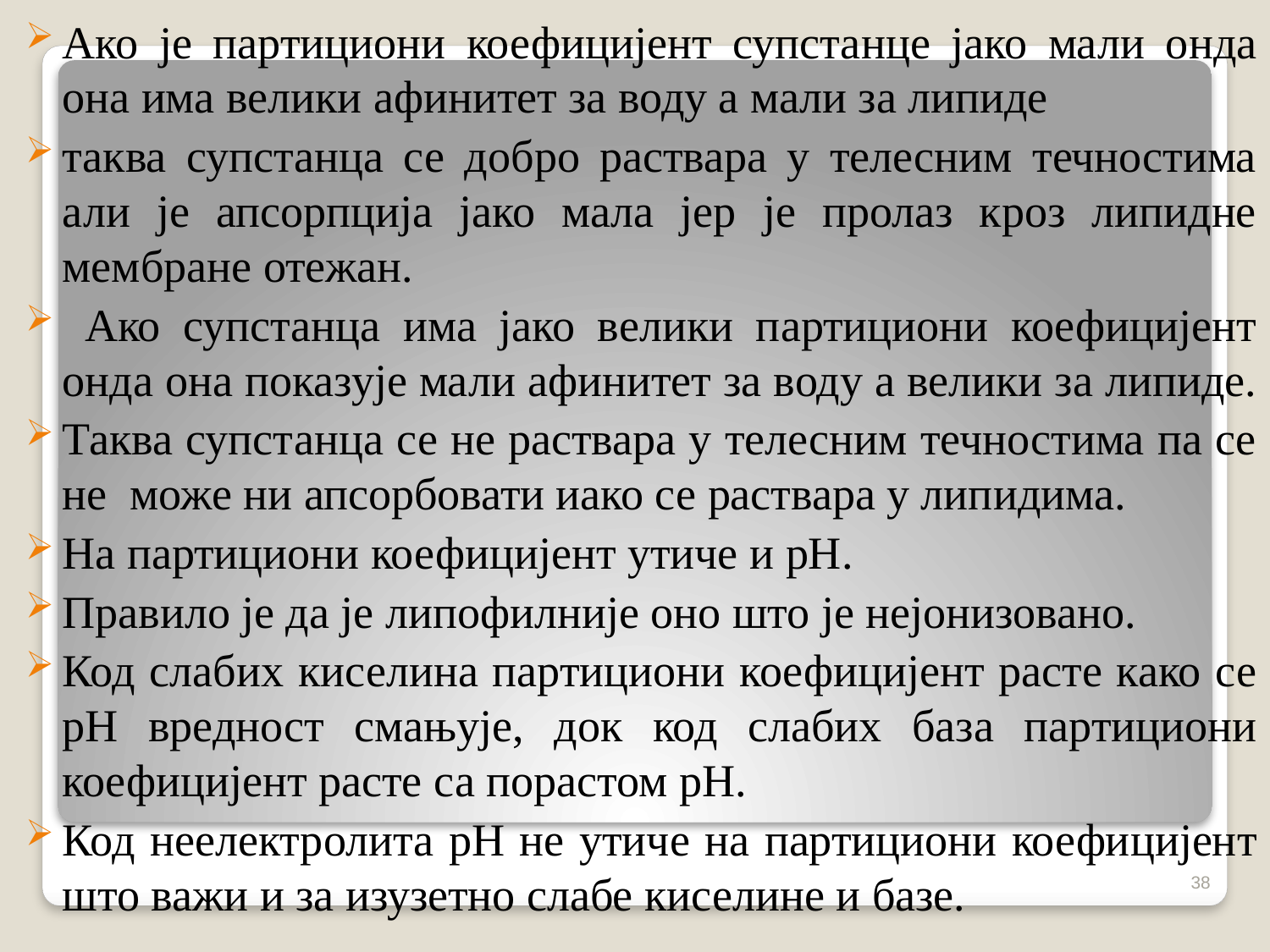

Ако је партициони коефицијент супстанце јако мали онда она има велики афинитет за воду а мали за липиде
таква супстанца се добро раствара у телесним течностима али је апсорпција јако мала јер је пролаз кроз липидне мембране отежан.
 Ако супстанца има јако велики партициони коефицијент онда она показује мали афинитет за воду а велики за липиде.
Таква супстанца се не раствара у телесним течностима па се не  може ни апсорбовати иако се раствара у липидима.
На партициони коефицијент утиче и pH.
Правило је да је липофилније оно што је нејонизовано.
Код слабих киселина партициони коефицијент расте како се pH вредност смањује, док код слабих база партициони коефицијент расте са порастом pH.
Код неелектролита pH не утиче на партициони коефицијент што важи и за изузетно слабе киселине и базе.

38